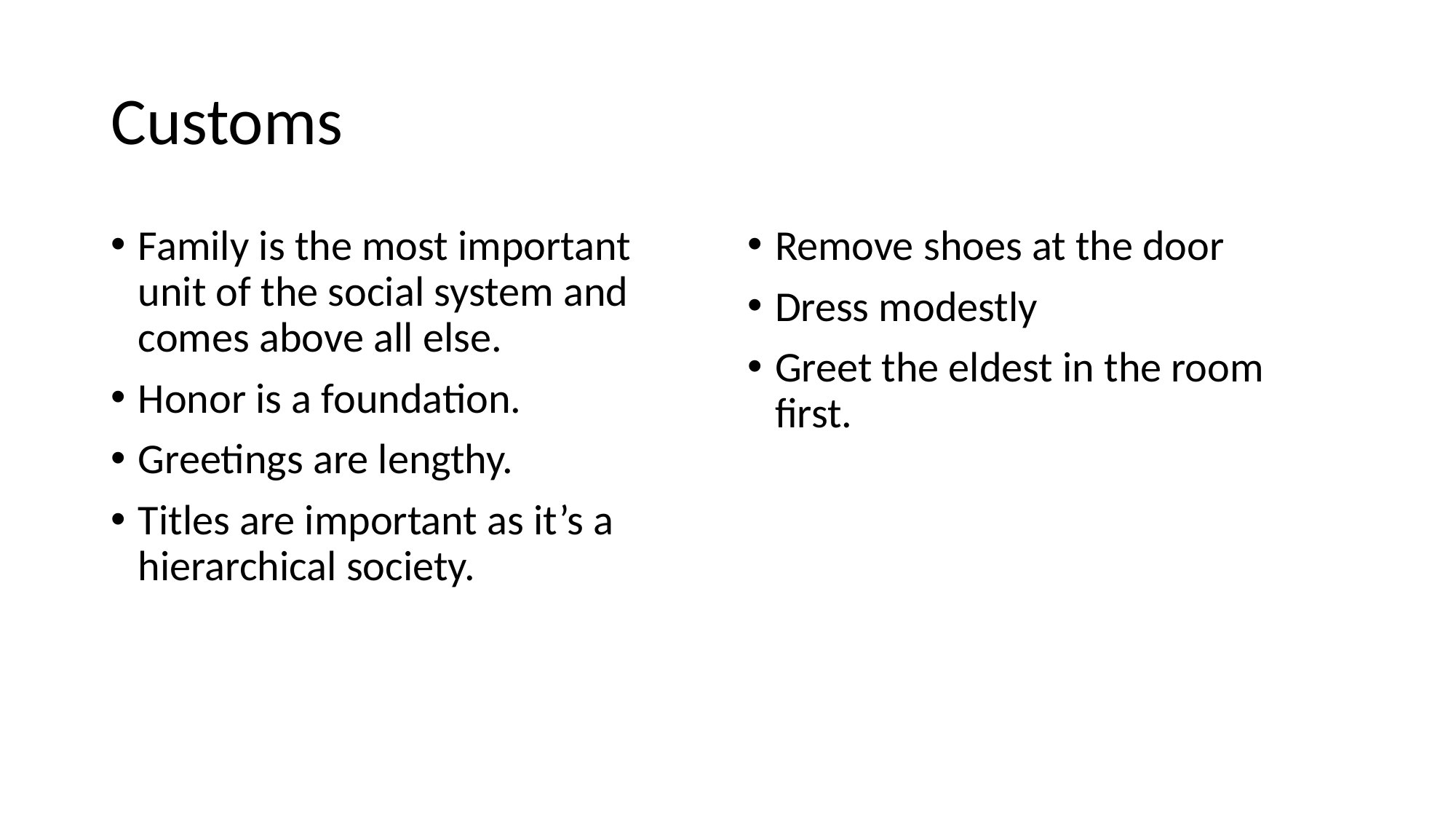

# Customs
Family is the most important unit of the social system and comes above all else.
Honor is a foundation.
Greetings are lengthy.
Titles are important as it’s a hierarchical society.

Remove shoes at the door
Dress modestly
Greet the eldest in the room first.